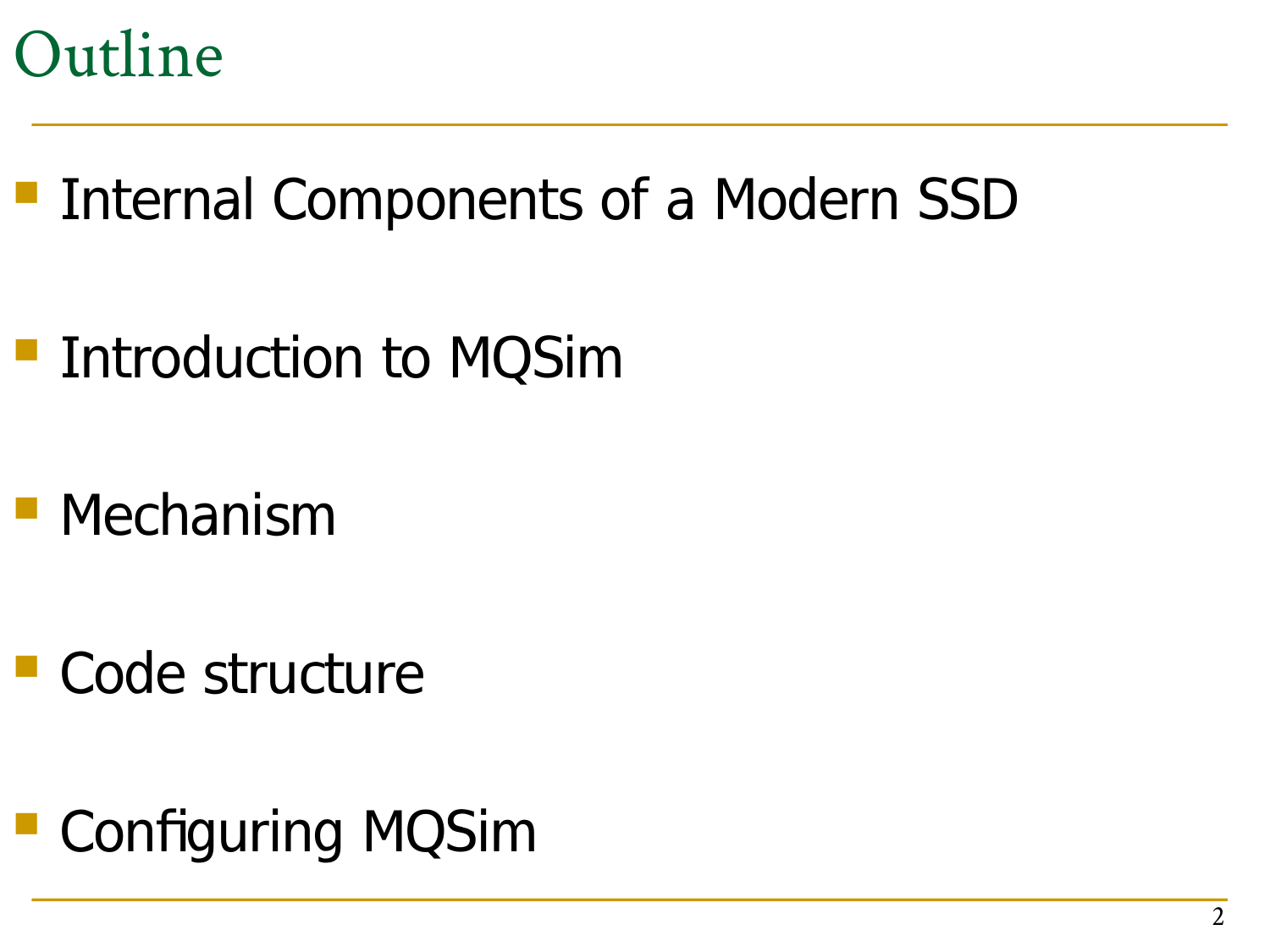

# Outline
Internal Components of a Modern SSD

Introduction to MQSim

Mechanism

Code structure

Configuring MQSim
2